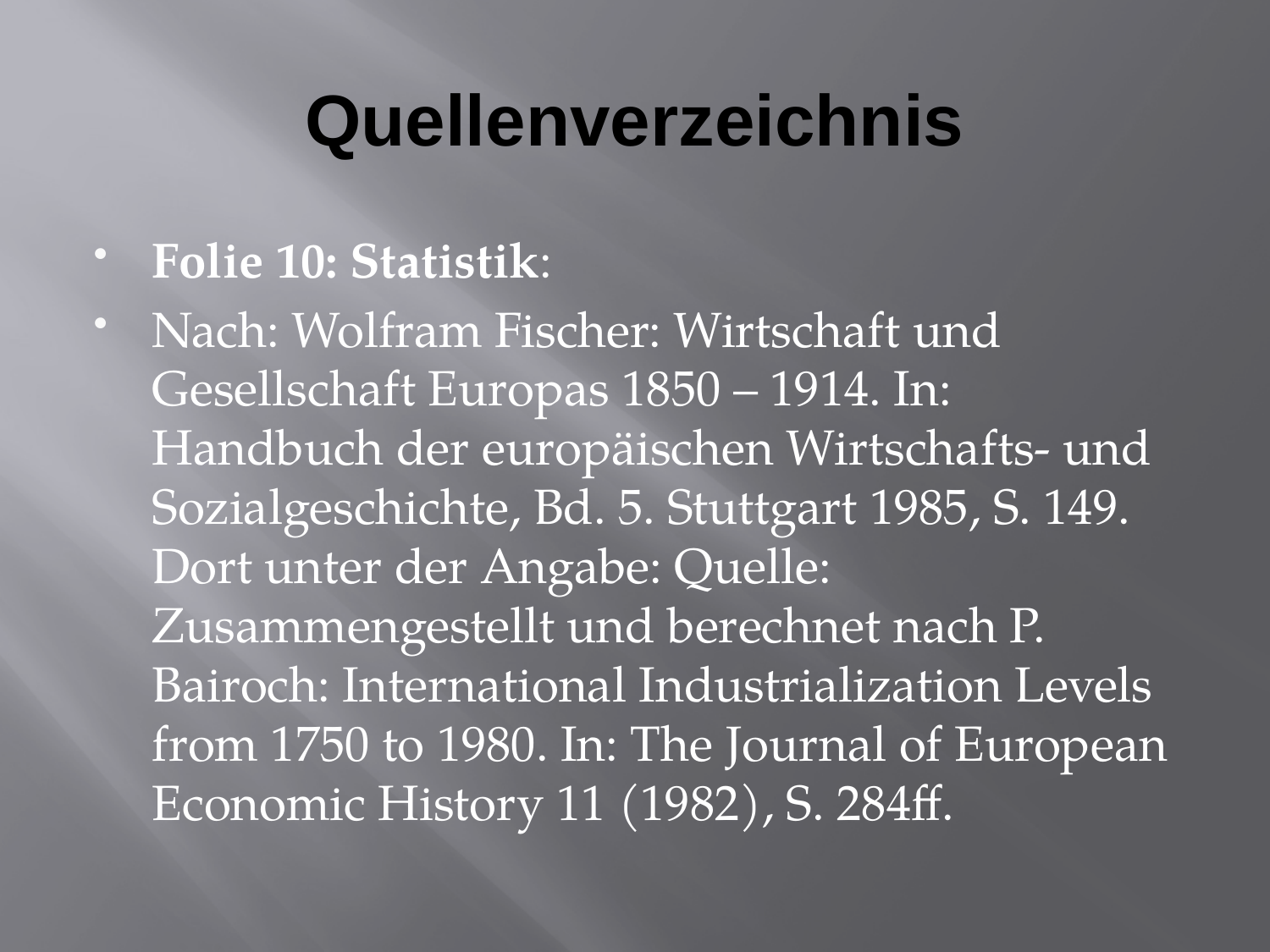

# Quellenverzeichnis
Folie 10: Statistik:
Nach: Wolfram Fischer: Wirtschaft und Gesellschaft Europas 1850 – 1914. In: Handbuch der europäischen Wirtschafts- und Sozialgeschichte, Bd. 5. Stuttgart 1985, S. 149. Dort unter der Angabe: Quelle: Zusammengestellt und berechnet nach P. Bairoch: International Industrialization Levels from 1750 to 1980. In: The Journal of European Economic History 11 (1982), S. 284ff.